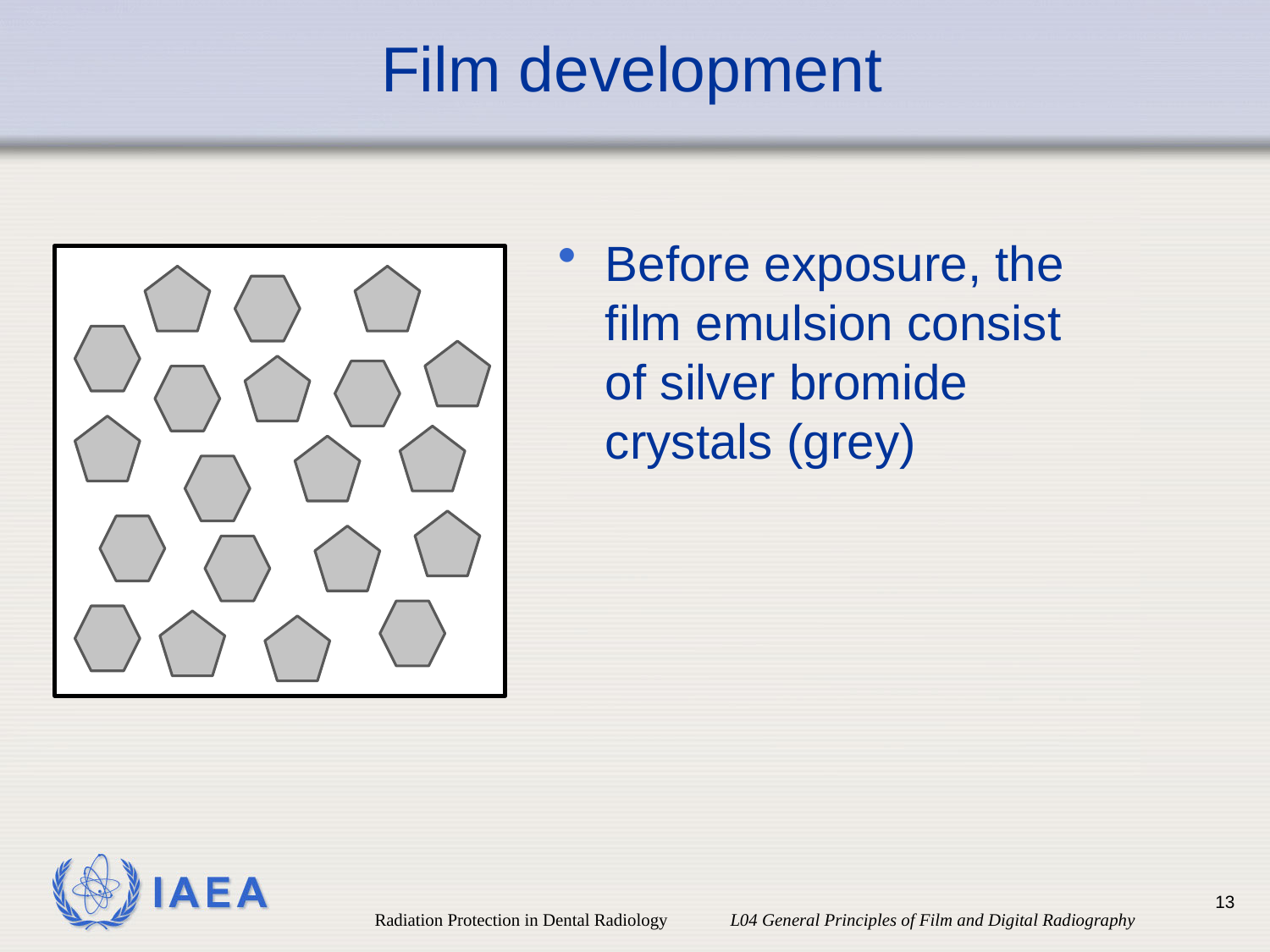

# Film development

Before exposure, the film emulsion consist of silver bromide crystals (grey)

13
Radiation Protection in Dental Radiology              L04 General Principles of Film and Digital Radiography